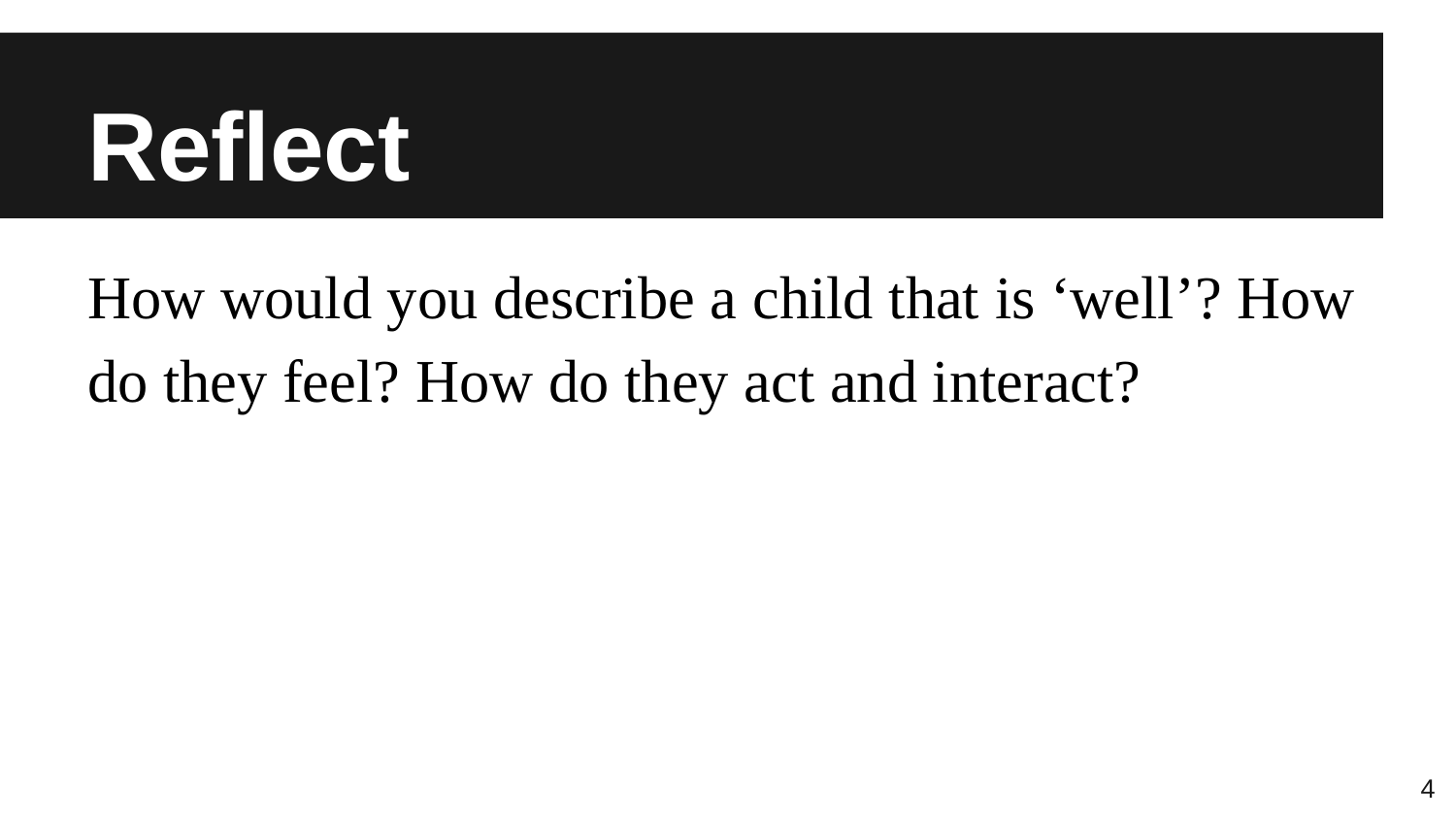

# Reflect
How would you describe a child that is ‘well’? How do they feel? How do they act and interact?
4